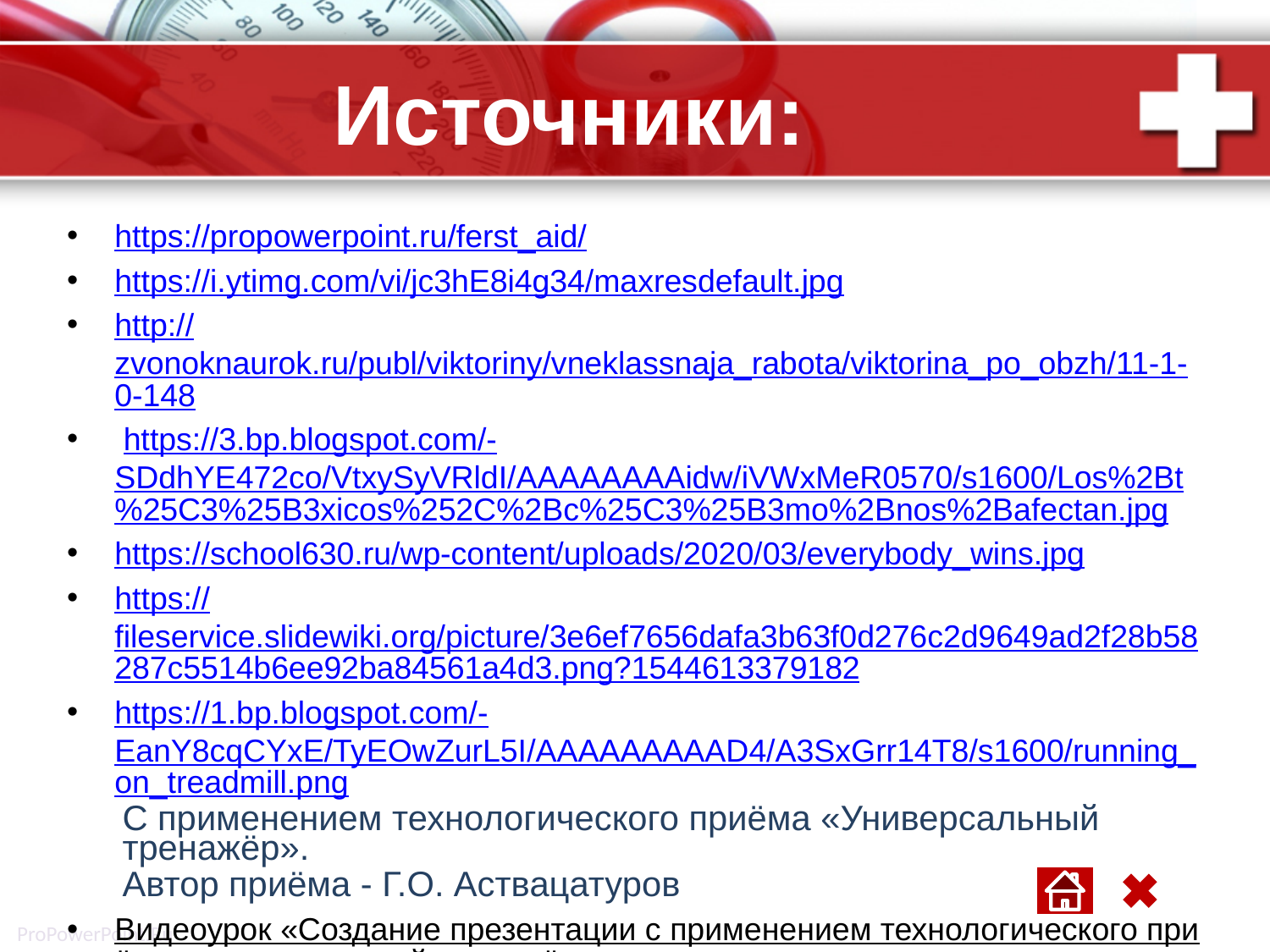

# Источники:
https://propowerpoint.ru/ferst_aid/
https://i.ytimg.com/vi/jc3hE8i4g34/maxresdefault.jpg
http://zvonoknaurok.ru/publ/viktoriny/vneklassnaja_rabota/viktorina_po_obzh/11-1-0-148
 https://3.bp.blogspot.com/-SDdhYE472co/VtxySyVRldI/AAAAAAAAidw/iVWxMeR0570/s1600/Los%2Bt%25C3%25B3xicos%252C%2Bc%25C3%25B3mo%2Bnos%2Bafectan.jpg
https://school630.ru/wp-content/uploads/2020/03/everybody_wins.jpg
https://fileservice.slidewiki.org/picture/3e6ef7656dafa3b63f0d276c2d9649ad2f28b58287c5514b6ee92ba84561a4d3.png?1544613379182
https://1.bp.blogspot.com/-EanY8cqCYxE/TyEOwZurL5I/AAAAAAAAAD4/A3SxGrr14T8/s1600/running_on_treadmill.png
С применением технологического приёма «Универсальный тренажёр».
Автор приёма - Г.О. Аствацатуров
Видеоурок «Создание презентации с применением технологического приёма «универсальный тренажёр»